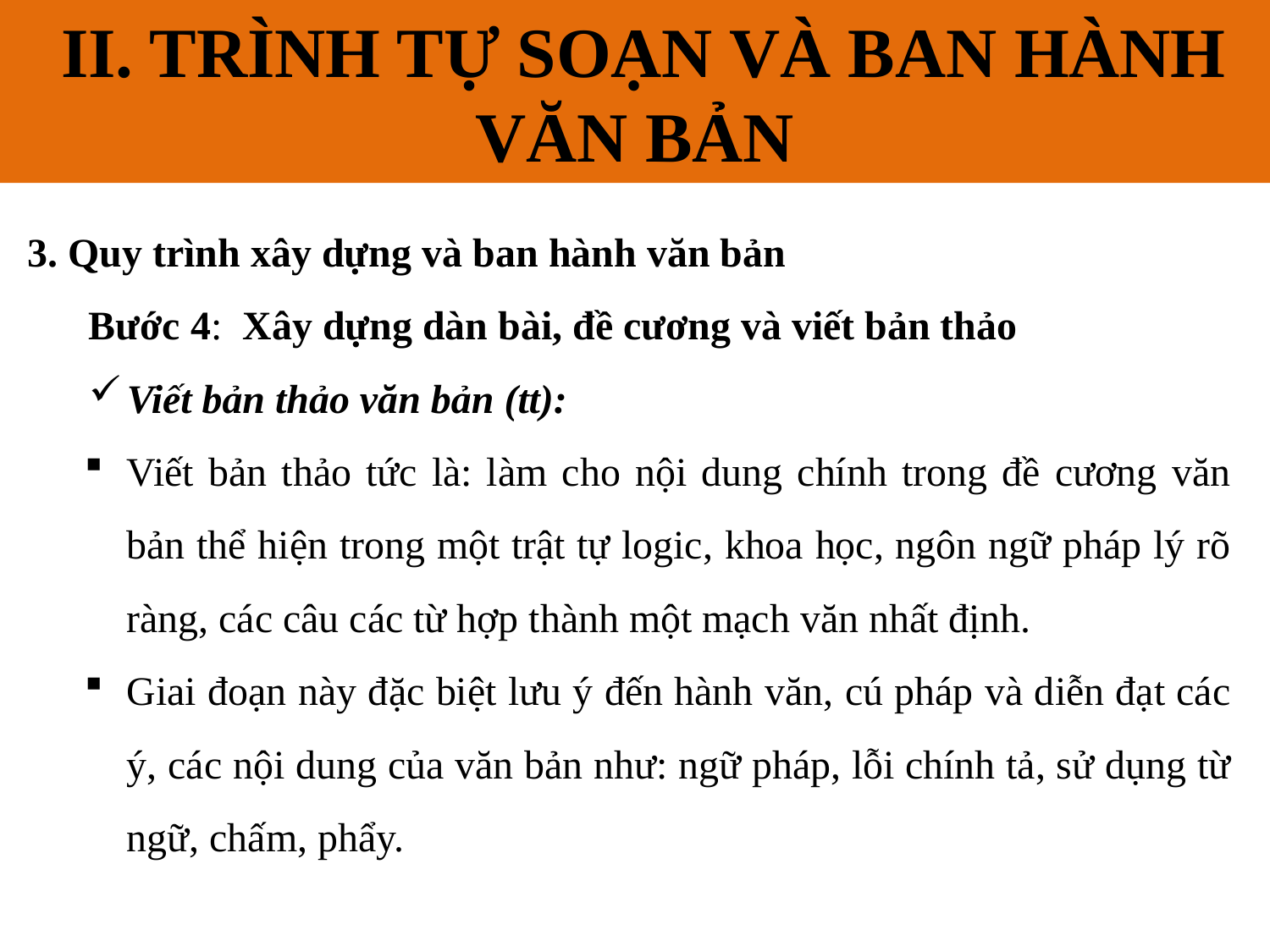

II. TRÌNH TỰ SOẠN VÀ BAN HÀNH VĂN BẢN
# II. QUY TRÌNH XÂY DỰNG VÀ BAN HÀNH VĂN BẢN

3. Quy trình xây dựng và ban hành văn bản
Bước 4:  Xây dựng dàn bài, đề cương và viết bản thảo
Viết bản thảo văn bản (tt):
Viết bản thảo tức là: làm cho nội dung chính trong đề cương văn bản thể hiện trong một trật tự logic, khoa học, ngôn ngữ pháp lý rõ ràng, các câu các từ hợp thành một mạch văn nhất định.
Giai đoạn này đặc biệt lưu ý đến hành văn, cú pháp và diễn đạt các ý, các nội dung của văn bản như: ngữ pháp, lỗi chính tả, sử dụng từ ngữ, chấm, phẩy.